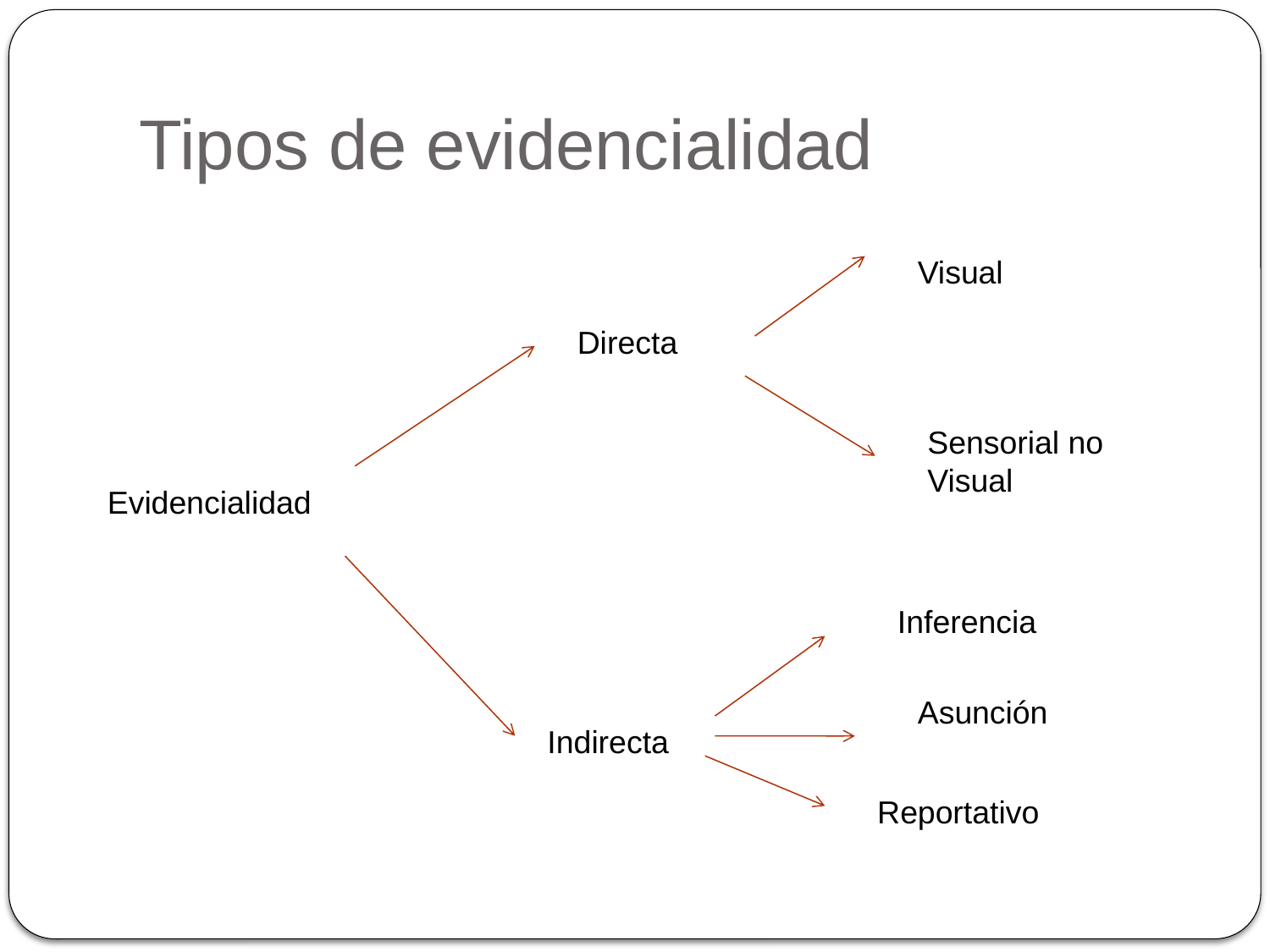

# Tipos de evidencialidad
Visual
Directa
Sensorial no Visual
Evidencialidad
Inferencia
Asunción
Indirecta
Reportativo